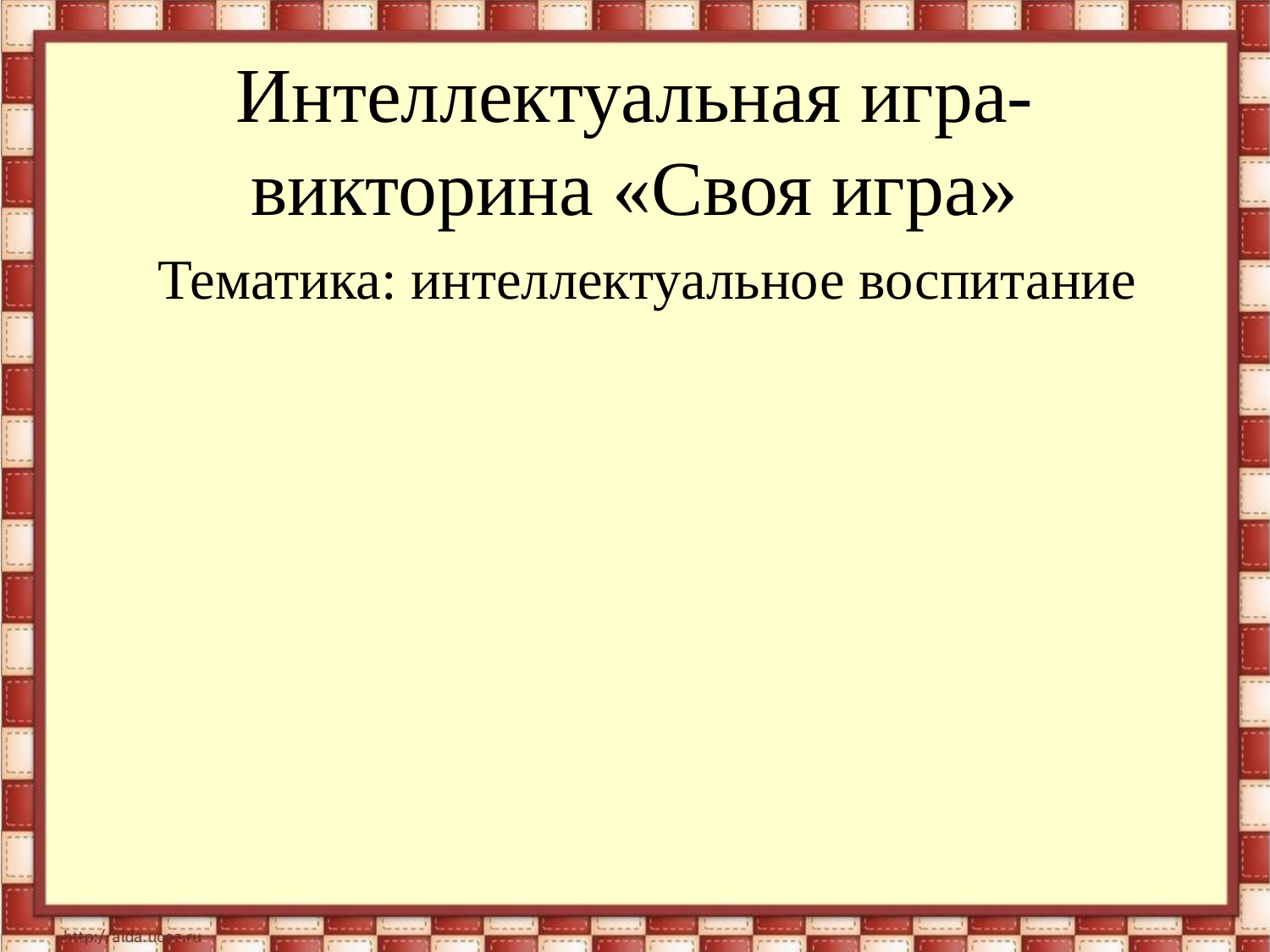

# Интеллектуальная игра-викторина «Своя игра»
Тематика: интеллектуальное воспитание